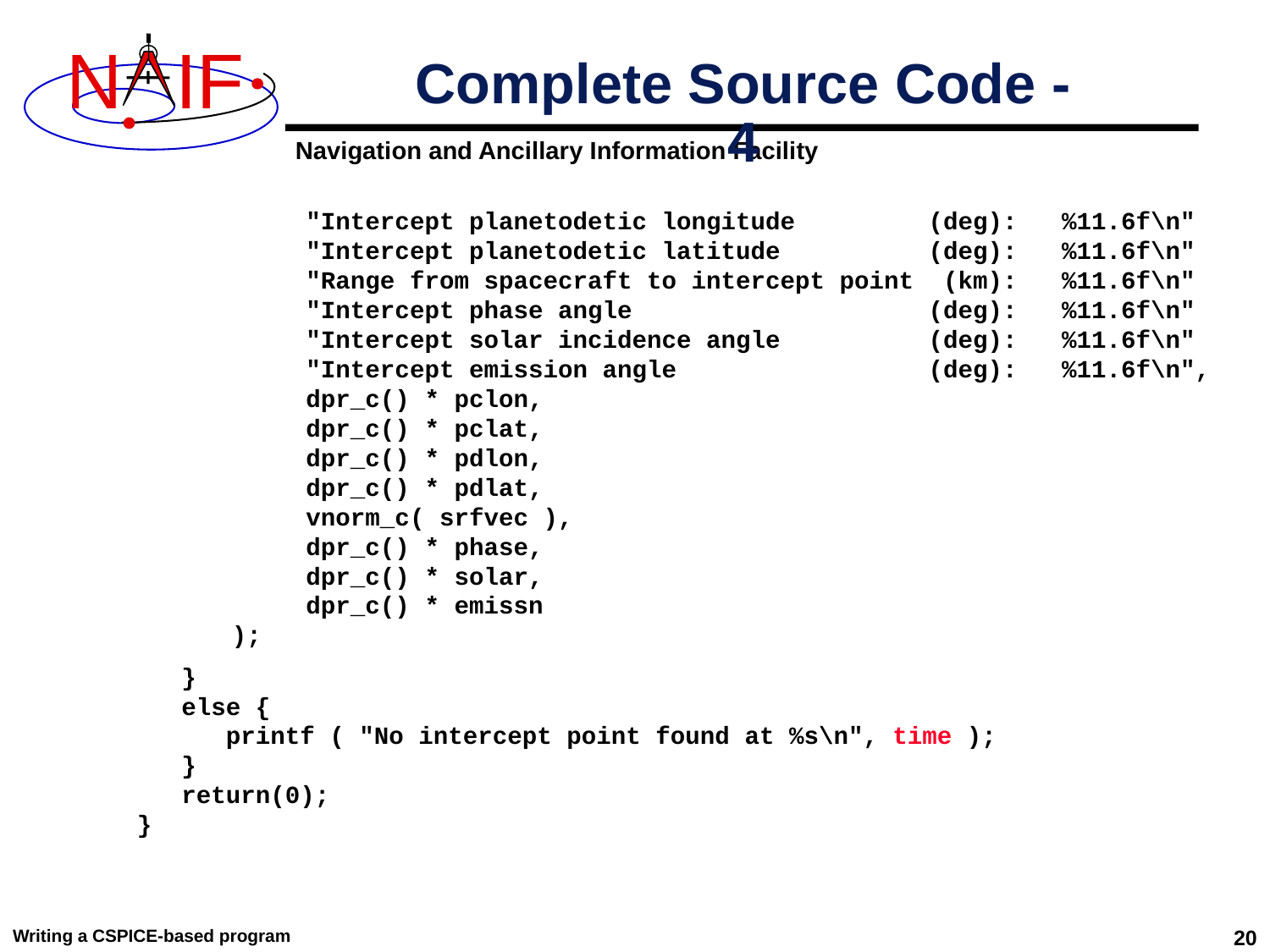

# Complete Source Code - 4
         "Intercept planetodetic longitude         (deg):   %11.6f\n"
         "Intercept planetodetic latitude          (deg):   %11.6f\n"
         "Range from spacecraft to intercept point  (km):   %11.6f\n"
         "Intercept phase angle                    (deg):   %11.6f\n"
         "Intercept solar incidence angle          (deg):   %11.6f\n"
         "Intercept emission angle                 (deg):   %11.6f\n",
         dpr_c() * pclon,
         dpr_c() * pclat,
         dpr_c() * pdlon,
         dpr_c() * pdlat,
         vnorm_c( srfvec ),
         dpr_c() * phase,
         dpr_c() * solar,
         dpr_c() * emissn
    );
       }
       else {
          printf ( "No intercept point found at %s\n", time );
       }
       return(0);
    }
Writing a CSPICE-based program
20